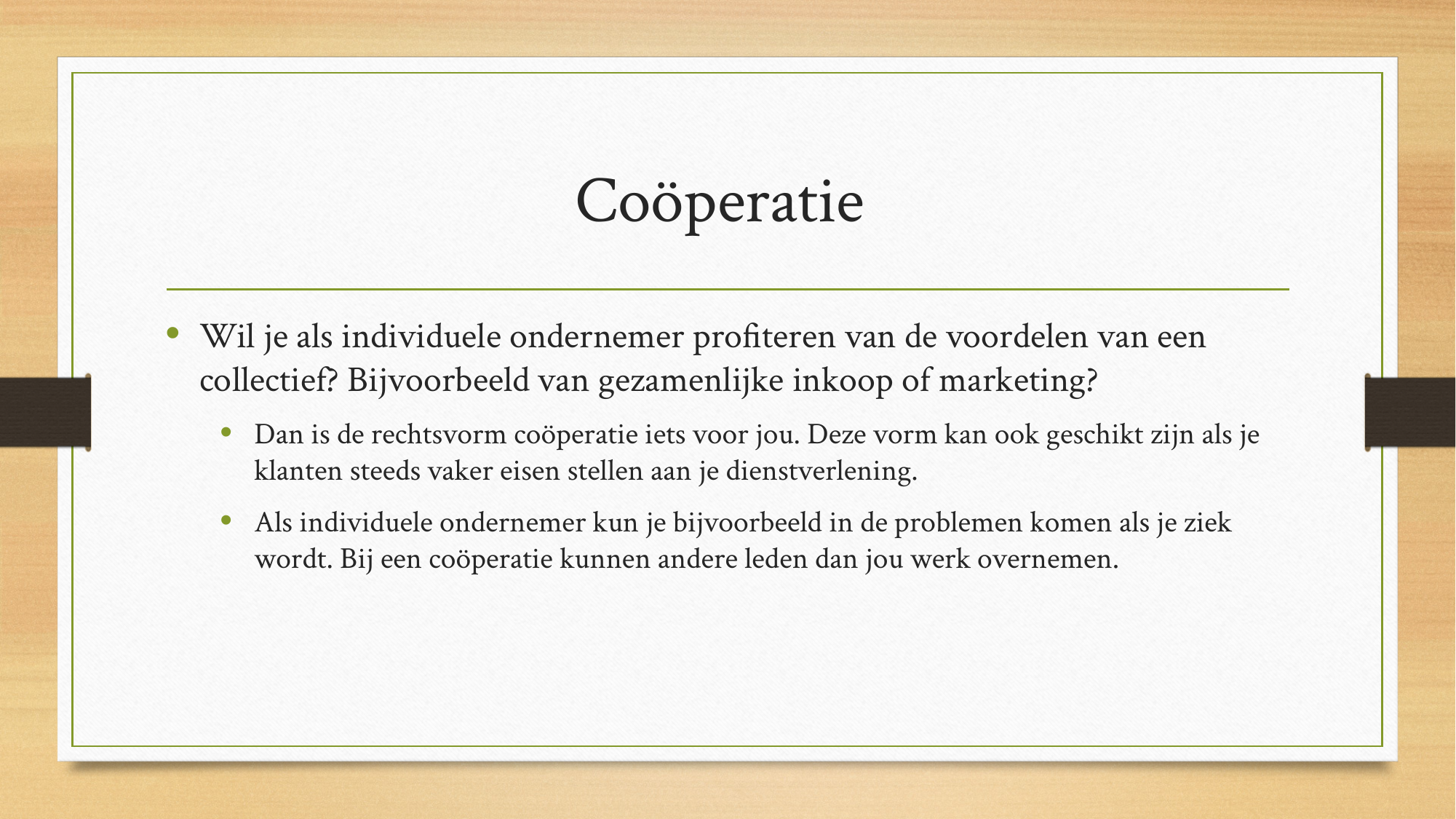

# Coöperatie
Wil je als individuele ondernemer profiteren van de voordelen van een collectief? Bijvoorbeeld van gezamenlijke inkoop of marketing?
Dan is de rechtsvorm coöperatie iets voor jou. Deze vorm kan ook geschikt zijn als je klanten steeds vaker eisen stellen aan je dienstverlening.
Als individuele ondernemer kun je bijvoorbeeld in de problemen komen als je ziek wordt. Bij een coöperatie kunnen andere leden dan jou werk overnemen.